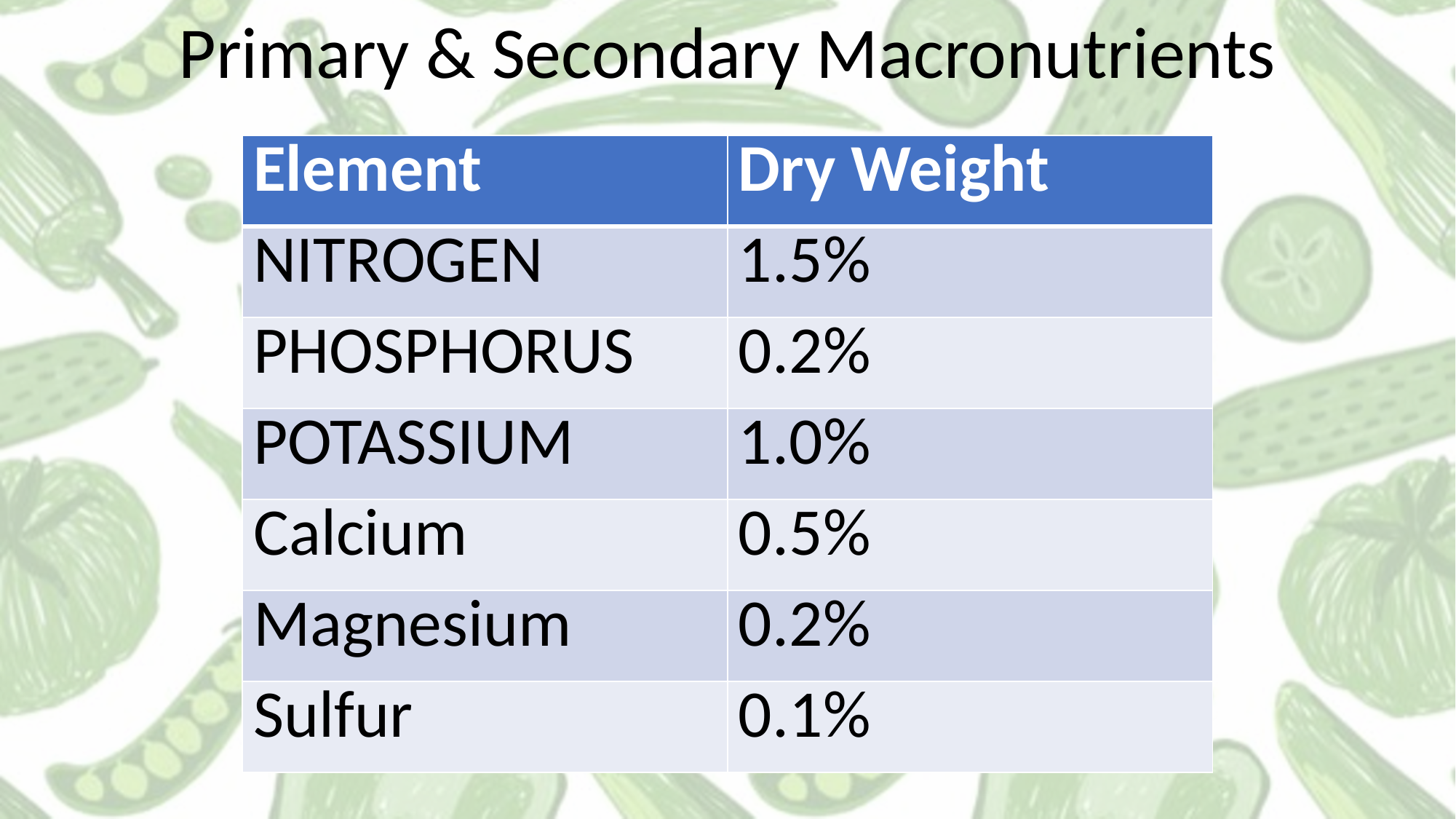

Primary & Secondary Macronutrients
| Element | Dry Weight |
| --- | --- |
| NITROGEN | 1.5% |
| PHOSPHORUS | 0.2% |
| POTASSIUM | 1.0% |
| Calcium | 0.5% |
| Magnesium | 0.2% |
| Sulfur | 0.1% |